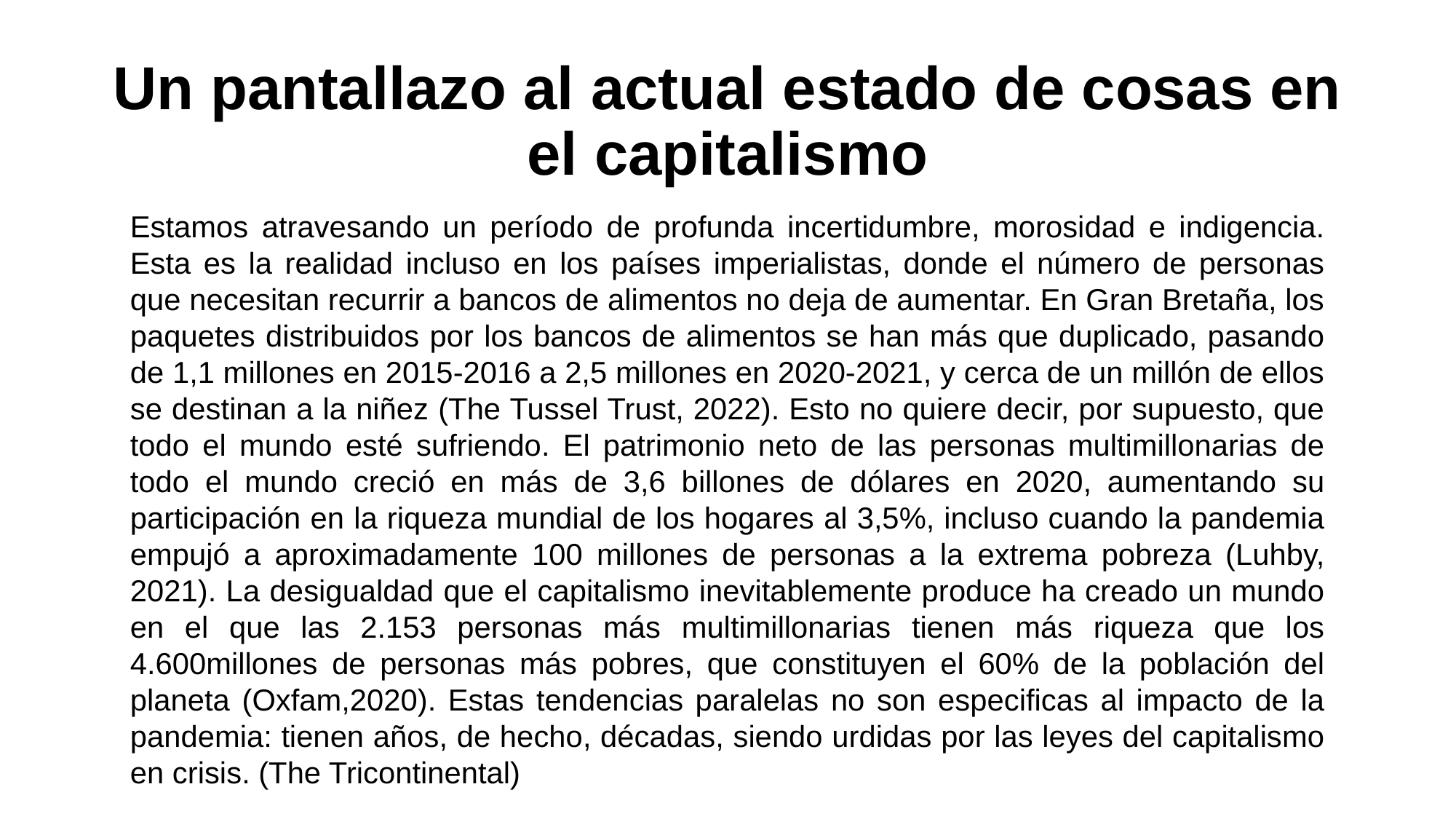

# Un pantallazo al actual estado de cosas en el capitalismo
Estamos atravesando un período de profunda incertidumbre, morosidad e indigencia. Esta es la realidad incluso en los países imperialistas, donde el número de personas que necesitan recurrir a bancos de alimentos no deja de aumentar. En Gran Bretaña, los paquetes distribuidos por los bancos de alimentos se han más que duplicado, pasando de 1,1 millones en 2015-2016 a 2,5 millones en 2020-2021, y cerca de un millón de ellos se destinan a la niñez (The Tussel Trust, 2022). Esto no quiere decir, por supuesto, que todo el mundo esté sufriendo. El patrimonio neto de las personas multimillonarias de todo el mundo creció en más de 3,6 billones de dólares en 2020, aumentando su participación en la riqueza mundial de los hogares al 3,5%, incluso cuando la pandemia empujó a aproximadamente 100 millones de personas a la extrema pobreza (Luhby, 2021). La desigualdad que el capitalismo inevitablemente produce ha creado un mundo en el que las 2.153 personas más multimillonarias tienen más riqueza que los 4.600millones de personas más pobres, que constituyen el 60% de la población del planeta (Oxfam,2020). Estas tendencias paralelas no son especificas al impacto de la pandemia: tienen años, de hecho, décadas, siendo urdidas por las leyes del capitalismo en crisis. (The Tricontinental)